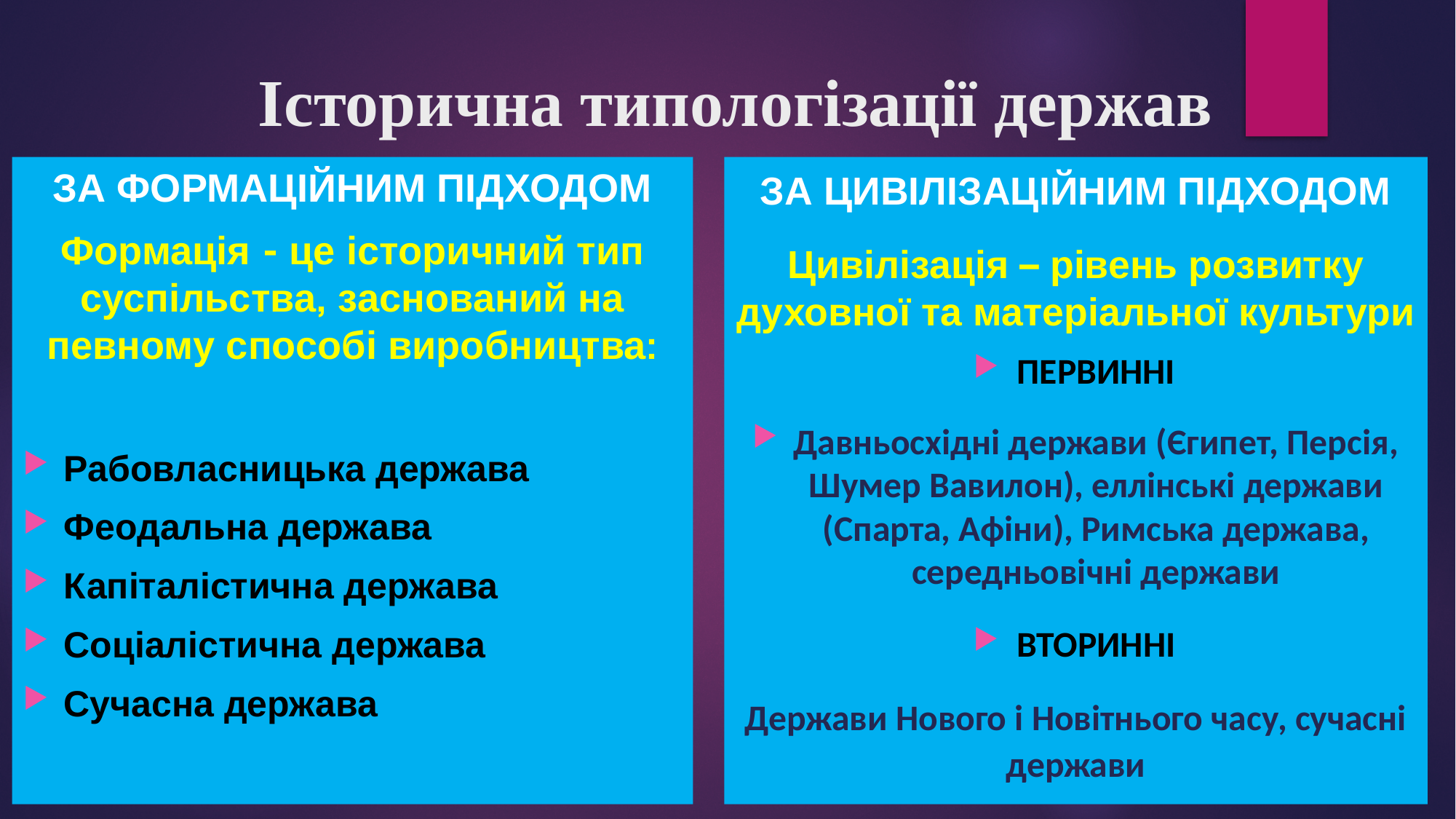

# Історична типологізації держав
ЗА ФОРМАЦІЙНИМ ПІДХОДОМ
Формація - це історичний тип суспільства, заснований на певному способі виробництва:

Рабовласницька держава
Феодальна держава
Капіталістична держава
Соціалістична держава
Сучасна держава
ЗА ЦИВІЛІЗАЦІЙНИМ ПІДХОДОМ
Цивілізація – рівень розвитку духовної та матеріальної культури
ПЕРВИННІ
Давньосхідні держави (Єгипет, Персія, Шумер Вавилон), еллінські держави (Спарта, Афіни), Римська держава, середньовічні держави
ВТОРИННІ
Держави Нового і Новітнього часу, сучасні держави